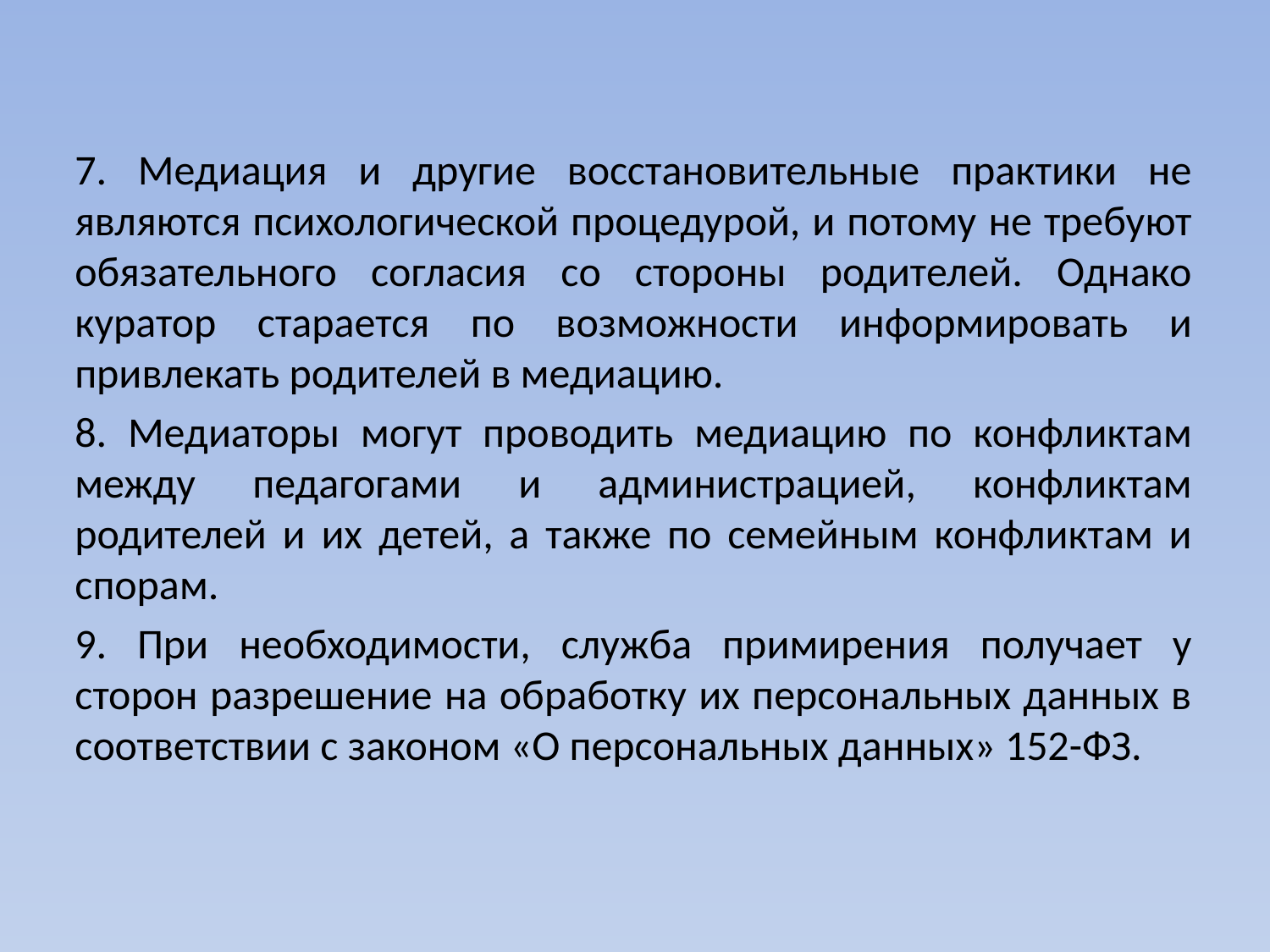

7. Медиация и другие восстановительные практики не являются психологической процедурой, и потому не требуют обязательного согласия со стороны родителей. Однако куратор старается по возможности информировать и привлекать родителей в медиацию.
8. Медиаторы могут проводить медиацию по конфликтам между педагогами и администрацией, конфликтам родителей и их детей, а также по семейным конфликтам и спорам.
9. При необходимости, служба примирения получает у сторон разрешение на обработку их персональных данных в соответствии с законом «О персональных данных» 152-ФЗ.